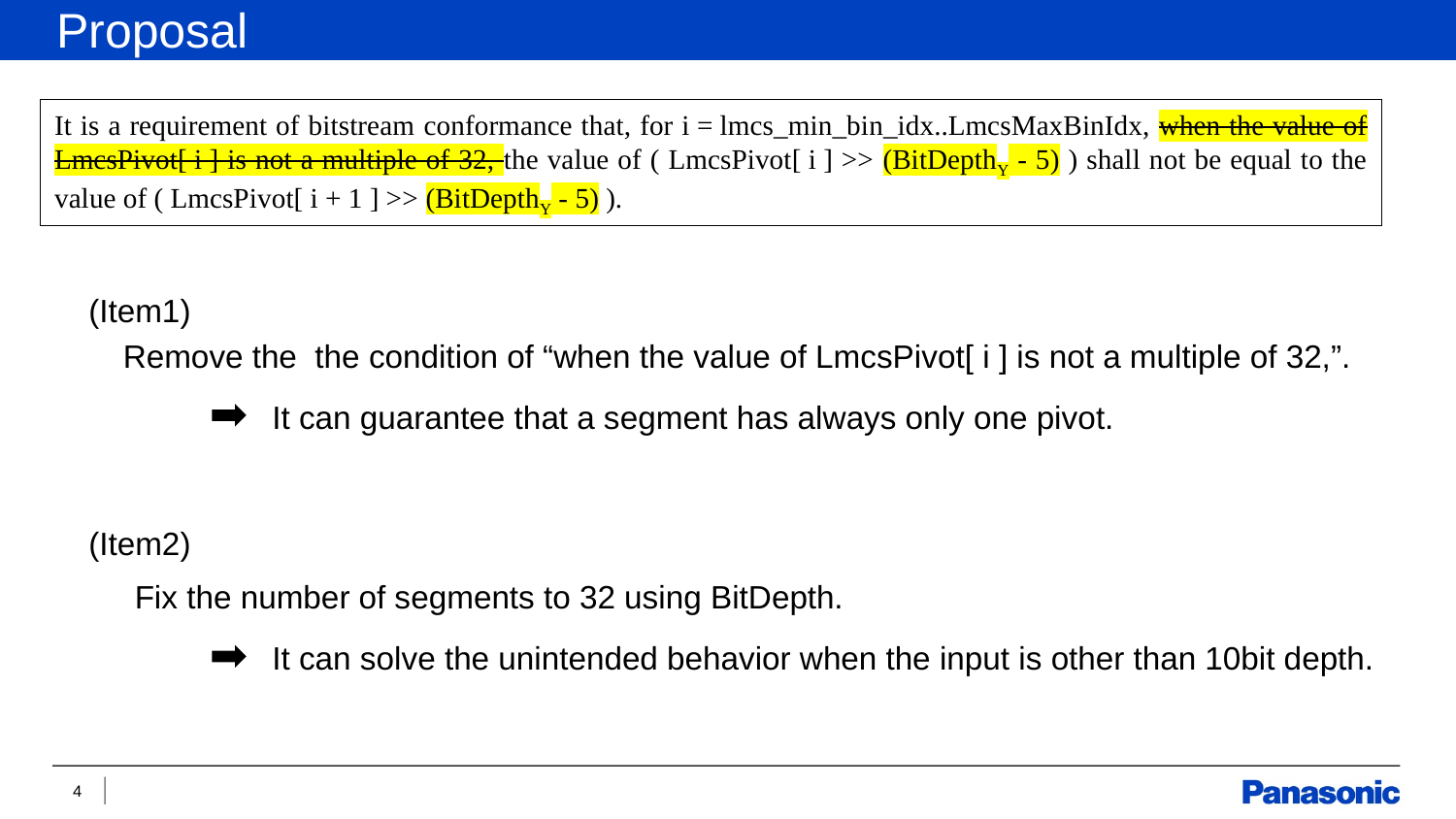

Proposal
It is a requirement of bitstream conformance that, for i = lmcs_min_bin_idx..LmcsMaxBinIdx, when the value of LmcsPivot[ i ] is not a multiple of 32, the value of ( LmcsPivot[ i ] >> (BitDepthY - 5) ) shall not be equal to the value of ( LmcsPivot[ i + 1 ] >> (BitDepthY - 5) ).
(Item1)
Remove the  the condition of “when the value of LmcsPivot[ i ] is not a multiple of 32,”.
It can guarantee that a segment has always only one pivot.

(Item2)
Fix the number of segments to 32 using BitDepth.
It can solve the unintended behavior when the input is other than 10bit depth.